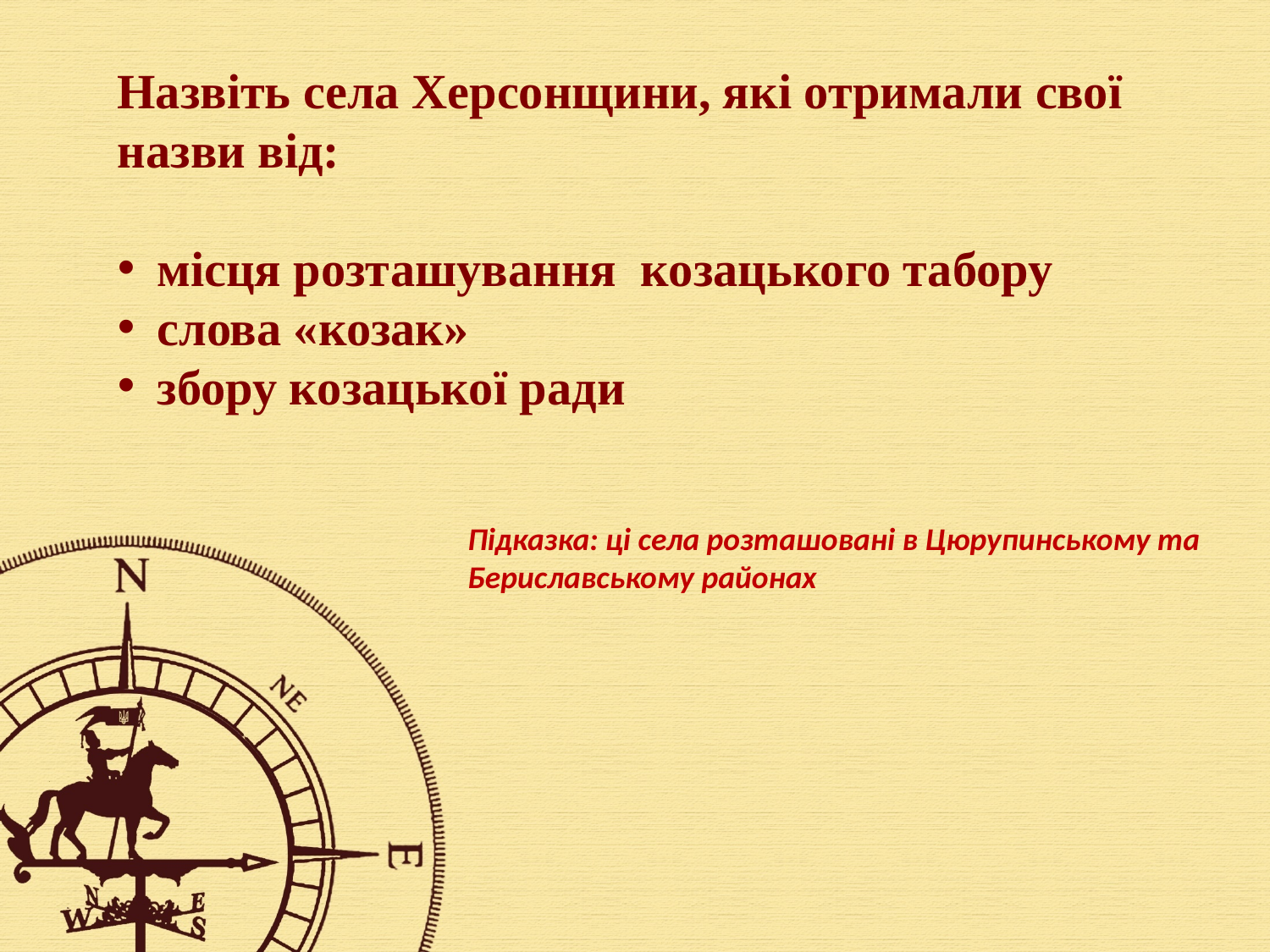

Назвіть села Херсонщини, які отримали свої назви від:

місця розташування  козацького табору
слова «козак»
збору козацької ради
Підказка: ці села розташовані в Цюрупинському та Бериславському районах